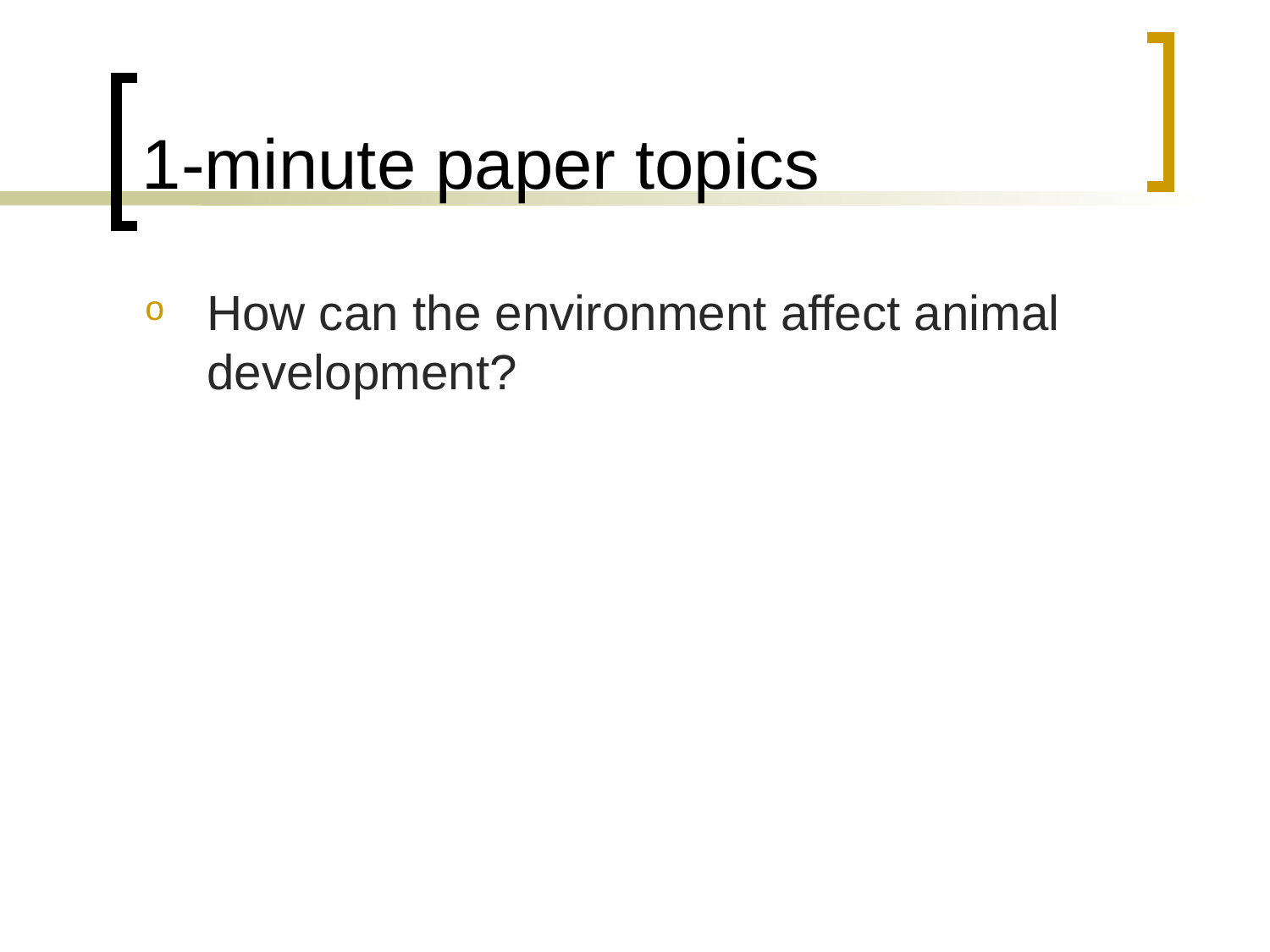

# 1-minute paper topics
How can the environment affect animal development?